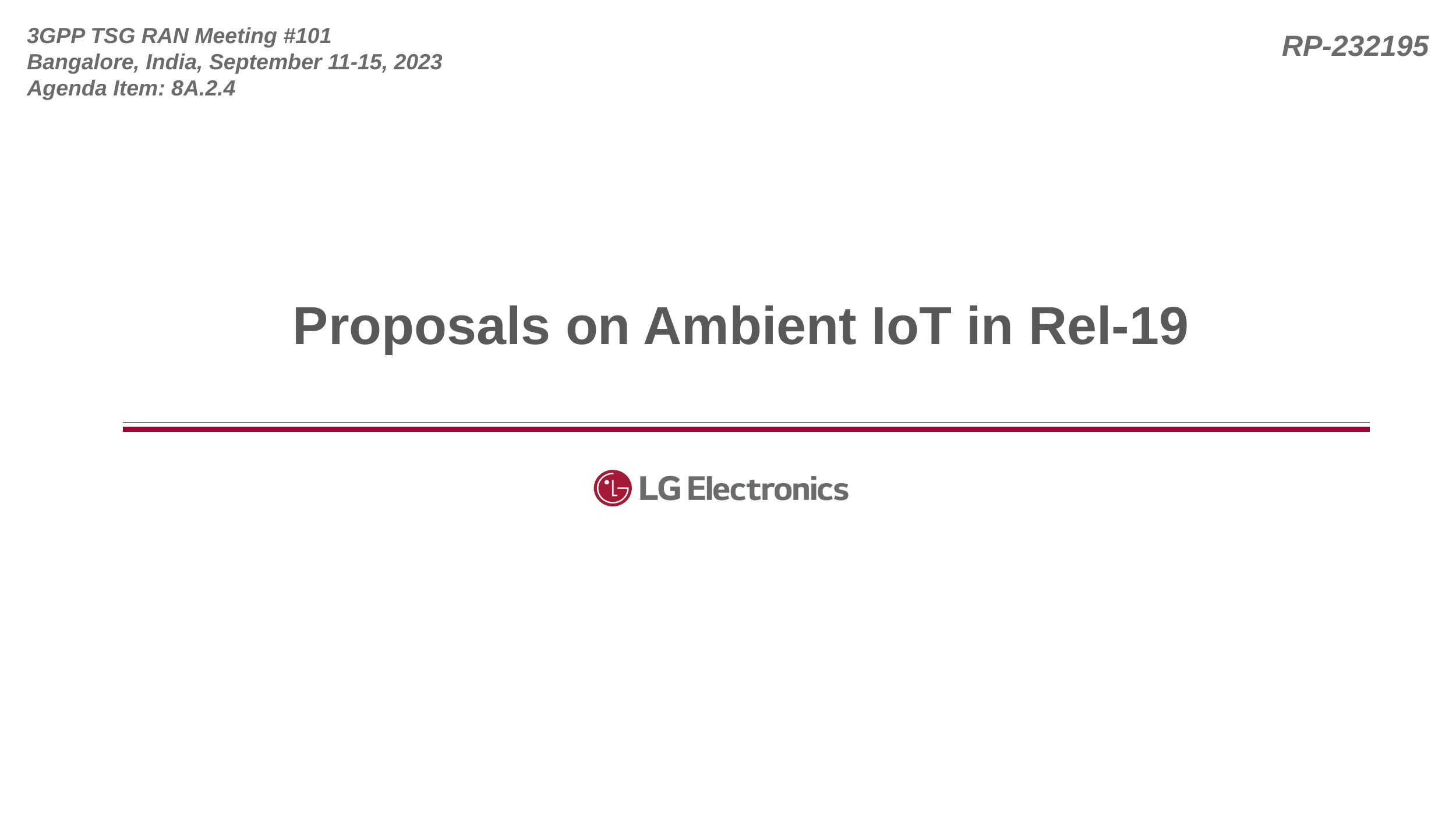

# Proposals on Ambient IoT in Rel-19